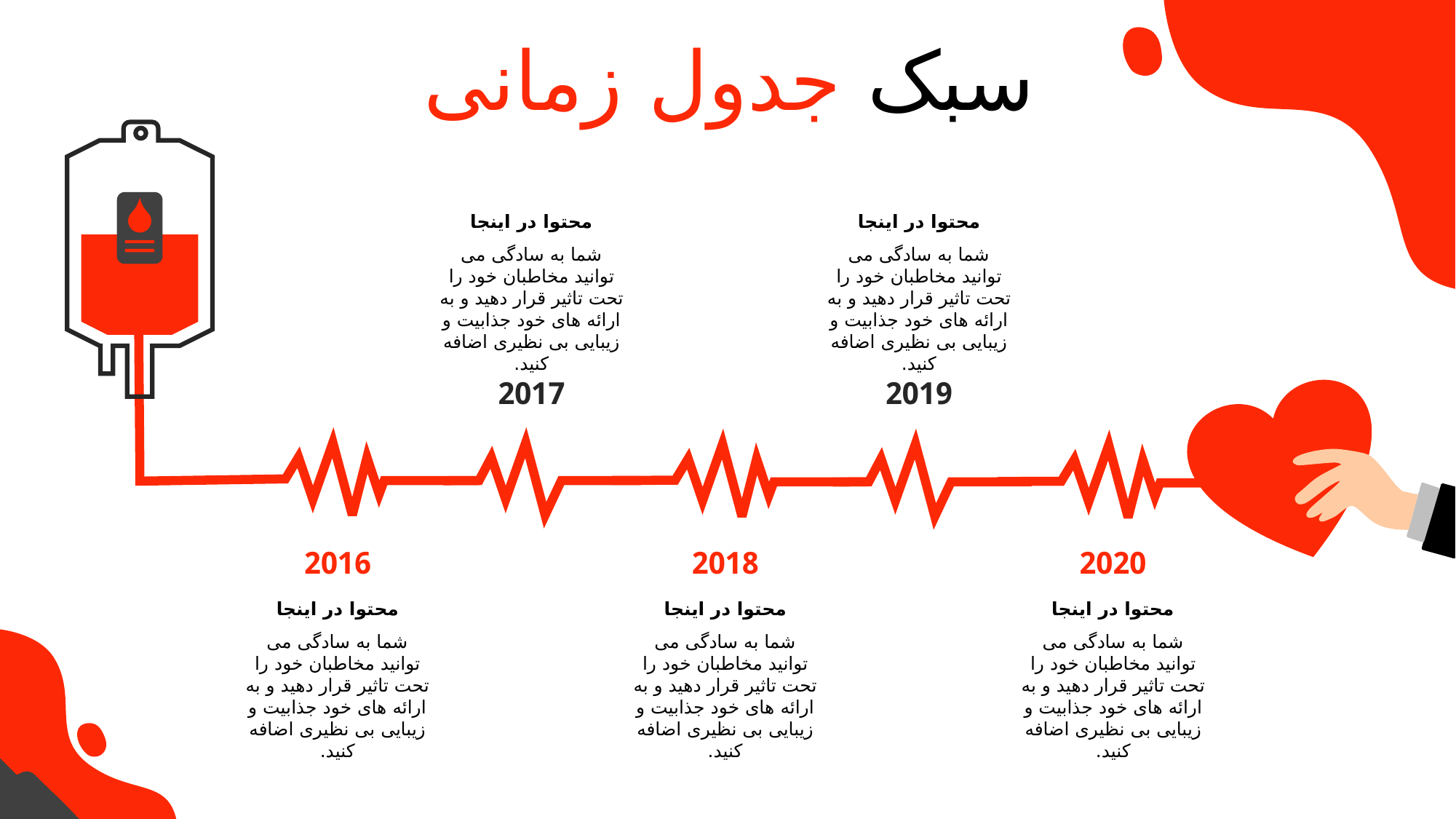

سبک جدول زمانی

محتوا در اینجا
شما به سادگی می توانید مخاطبان خود را تحت تاثیر قرار دهید و به ارائه های خود جذابیت و زیبایی بی نظیری اضافه کنید.
محتوا در اینجا
شما به سادگی می توانید مخاطبان خود را تحت تاثیر قرار دهید و به ارائه های خود جذابیت و زیبایی بی نظیری اضافه کنید.

2017
2019

2016
2018
2020
محتوا در اینجا
شما به سادگی می توانید مخاطبان خود را تحت تاثیر قرار دهید و به ارائه های خود جذابیت و زیبایی بی نظیری اضافه کنید.
محتوا در اینجا
شما به سادگی می توانید مخاطبان خود را تحت تاثیر قرار دهید و به ارائه های خود جذابیت و زیبایی بی نظیری اضافه کنید.
محتوا در اینجا
شما به سادگی می توانید مخاطبان خود را تحت تاثیر قرار دهید و به ارائه های خود جذابیت و زیبایی بی نظیری اضافه کنید.